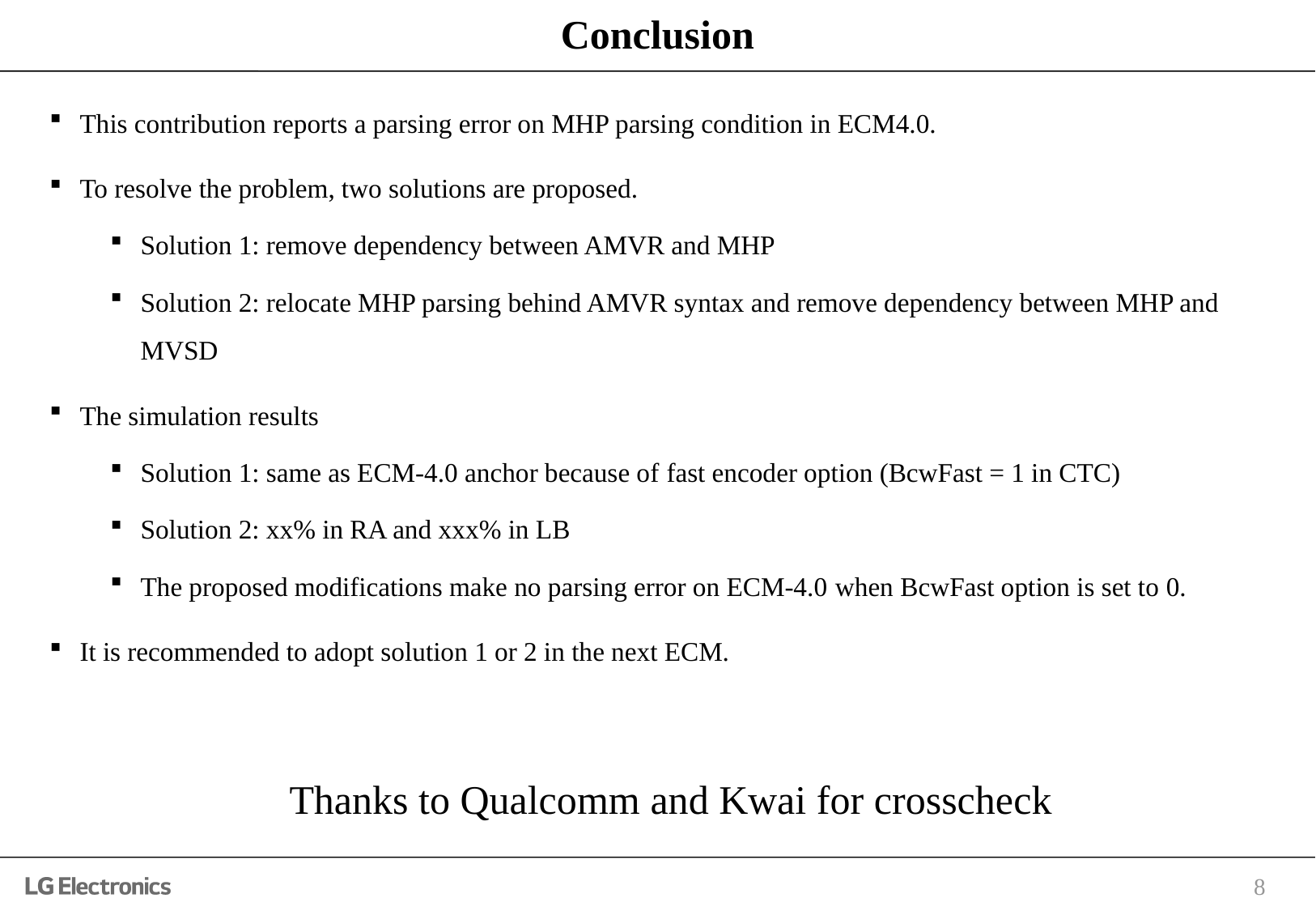

# Conclusion

This contribution reports a parsing error on MHP parsing condition in ECM4.0.
To resolve the problem, two solutions are proposed.
Solution 1: remove dependency between AMVR and MHP
Solution 2: relocate MHP parsing behind AMVR syntax and remove dependency between MHP and MVSD
The simulation results
Solution 1: same as ECM-4.0 anchor because of fast encoder option (BcwFast = 1 in CTC)
Solution 2: xx% in RA and xxx% in LB
The proposed modifications make no parsing error on ECM-4.0 when BcwFast option is set to 0.
It is recommended to adopt solution 1 or 2 in the next ECM.
Thanks to Qualcomm and Kwai for crosscheck
8